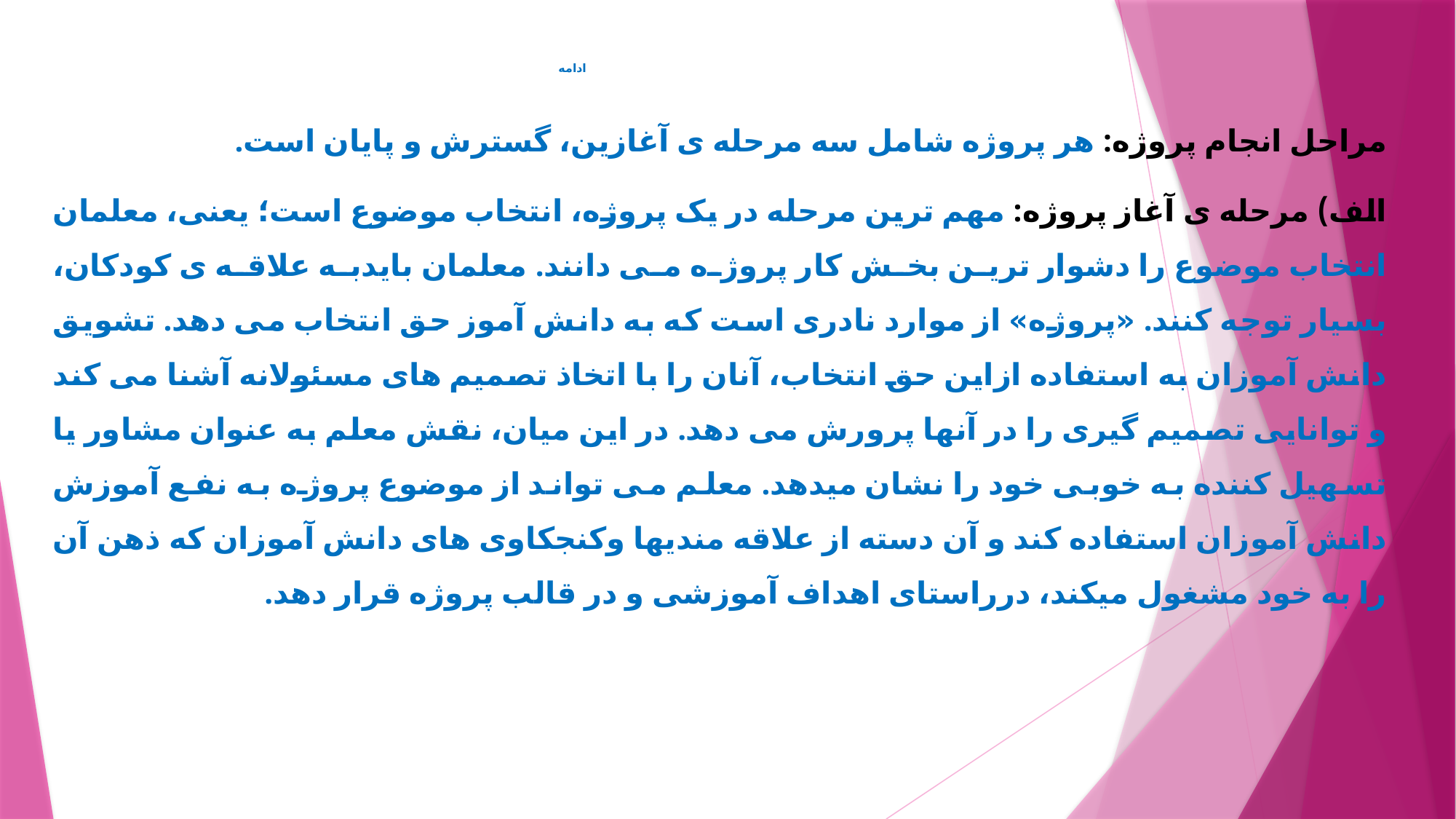

# ادامه
مراحل انجام پروژه: هر پروژه شامل سه مرحله ی آغازين، گسترش و پايان است.
الف) مرحله ی آغاز پروژه: مهم ترين مرحله در يک پروژه، انتخاب موضوع است؛ يعنی، معلمان انتخاب موضوع را دشوار ترين بخش کار پروژه می دانند. معلمان بايدبه علاقه ی کودکان، بسيار توجه کنند. «پروژه» از موارد نادری است که به دانش آموز حق انتخاب می دهد. تشويق دانش آموزان به استفاده ازاين حق انتخاب، آنان را با اتخاذ تصميم های مسئولانه آشنا می کند و توانايی تصميم گيری را در آنها پرورش می دهد. در اين ميان، نقش معلم به عنوان مشاور يا تسهيل کننده به خوبی خود را نشان میدهد. معلم می تواند از موضوع پروژه به نفع آموزش دانش آموزان استفاده کند و آن دسته از علاقه مندیها وکنجکاوی های دانش آموزان که ذهن آن را به خود مشغول میکند، درراستای اهداف آموزشی و در قالب پروژه قرار دهد.